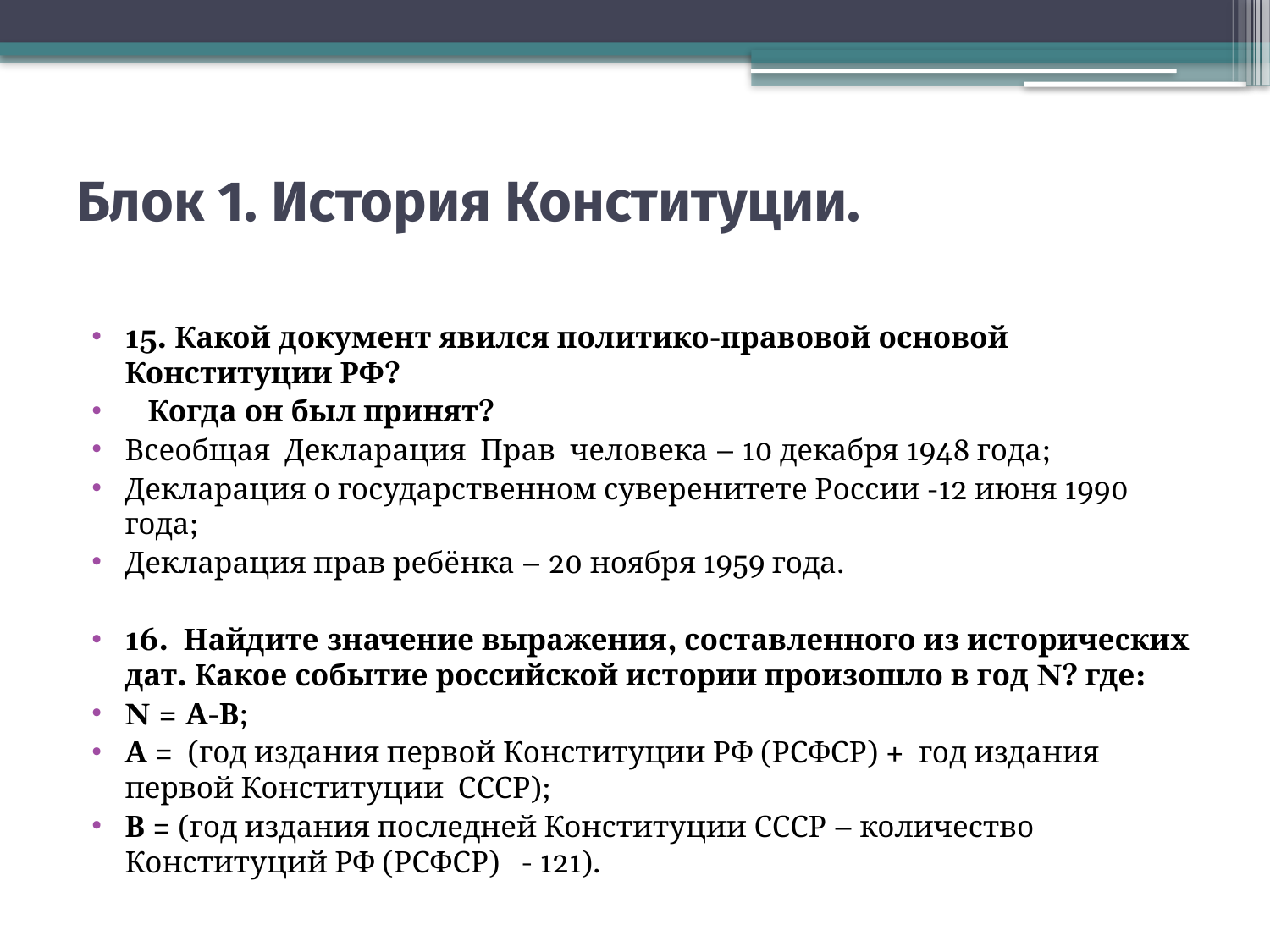

# Блок 1. История Конституции.
15. Какой документ явился политико-правовой основой Конституции РФ?
   Когда он был принят?
Всеобщая  Декларация  Прав  человека – 10 декабря 1948 года;
Декларация о государственном суверенитете России -12 июня 1990 года;
Декларация прав ребёнка – 20 ноября 1959 года.

16.  Найдите значение выражения, составленного из исторических дат. Какое событие российской истории произошло в год N? где:
N = А-В;
А =  (год издания первой Конституции РФ (РСФСР) +  год издания первой Конституции  СССР);
В = (год издания последней Конституции СССР – количество Конституций РФ (РСФСР)   - 121).